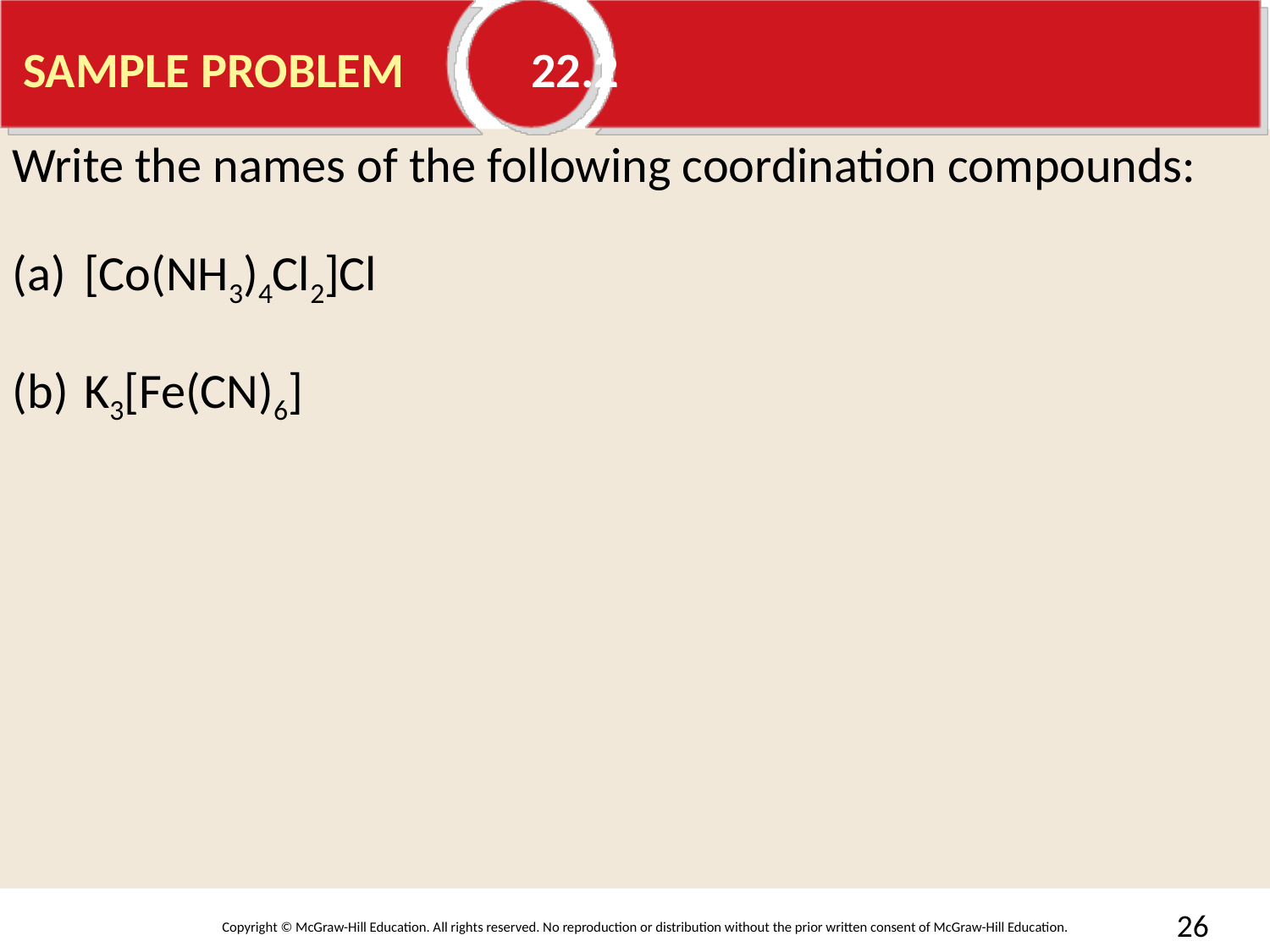

# SAMPLE PROBLEM	22.2
Write the names of the following coordination compounds:
[Co(NH3)4Cl2]Cl
K3[Fe(CN)6]